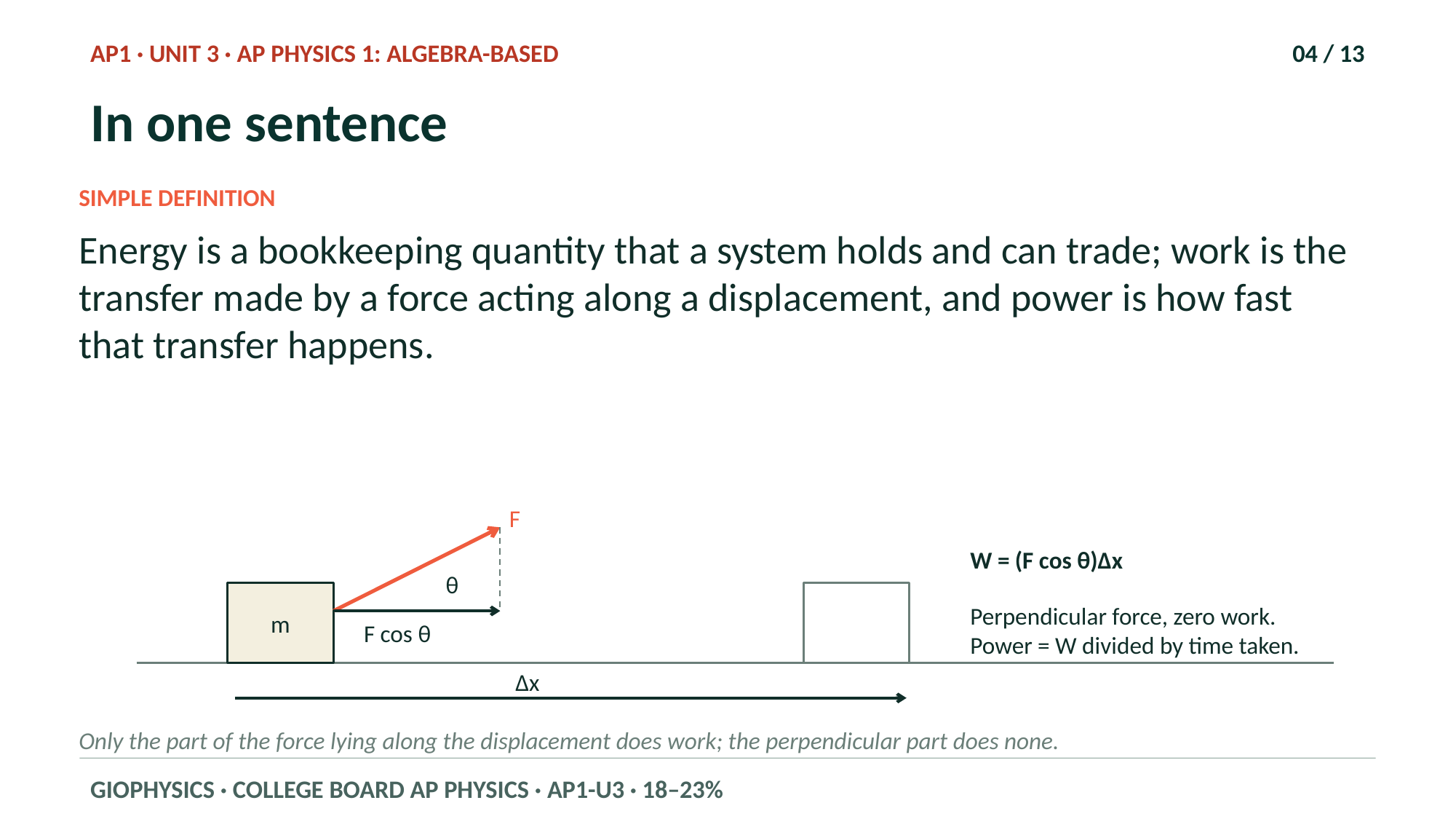

AP1 · UNIT 3 · AP PHYSICS 1: ALGEBRA-BASED
04 / 13
In one sentence
SIMPLE DEFINITION
Energy is a bookkeeping quantity that a system holds and can trade; work is the transfer made by a force acting along a displacement, and power is how fast that transfer happens.
F
W = (F cos θ)Δx
θ
m

Perpendicular force, zero work. Power = W divided by time taken.
F cos θ
Δx
Only the part of the force lying along the displacement does work; the perpendicular part does none.

GIOPHYSICS · COLLEGE BOARD AP PHYSICS · AP1-U3 · 18–23%